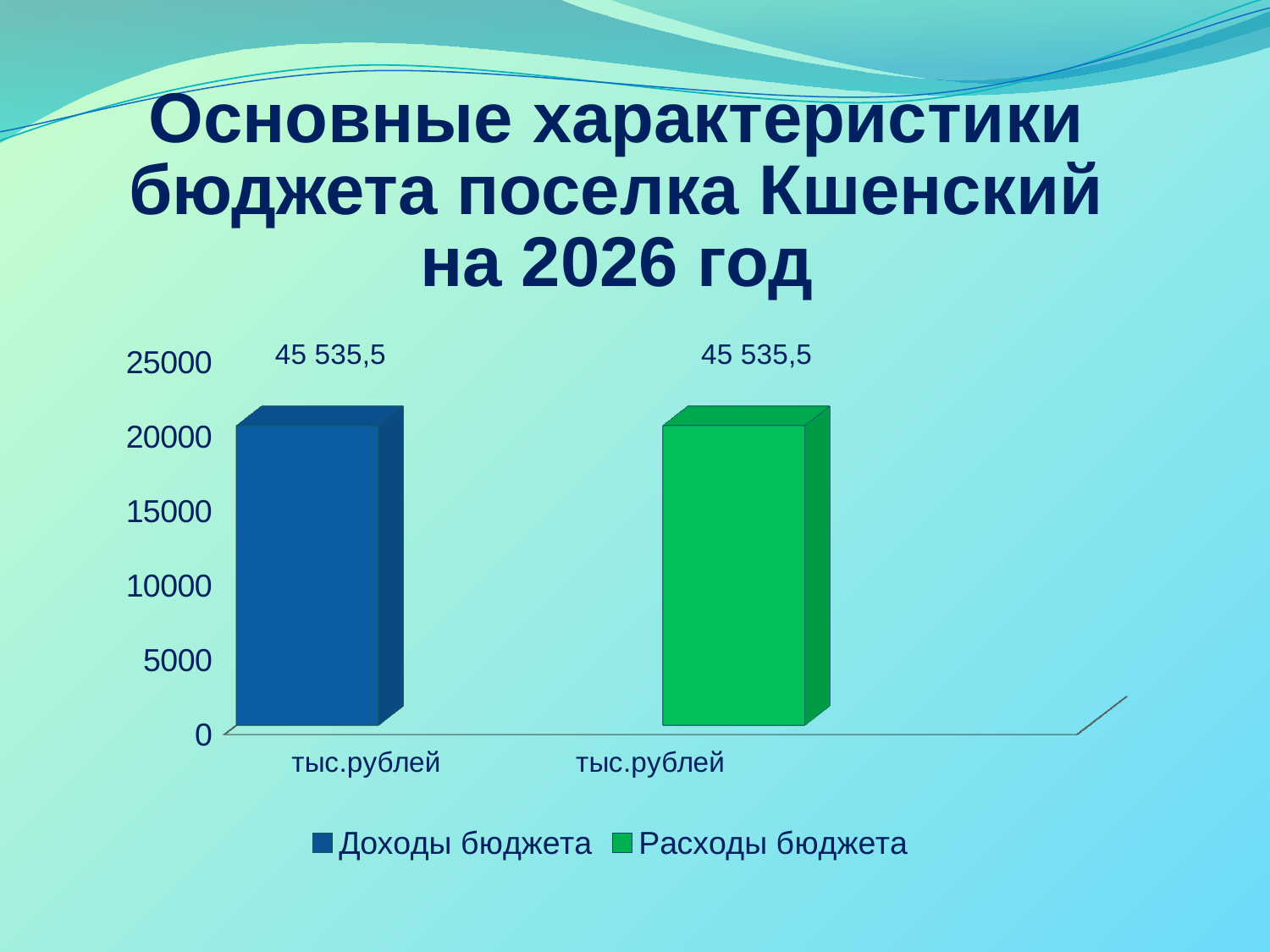

Основные характеристики  бюджета поселка Кшенский
на 2026 год

[unsupported chart]